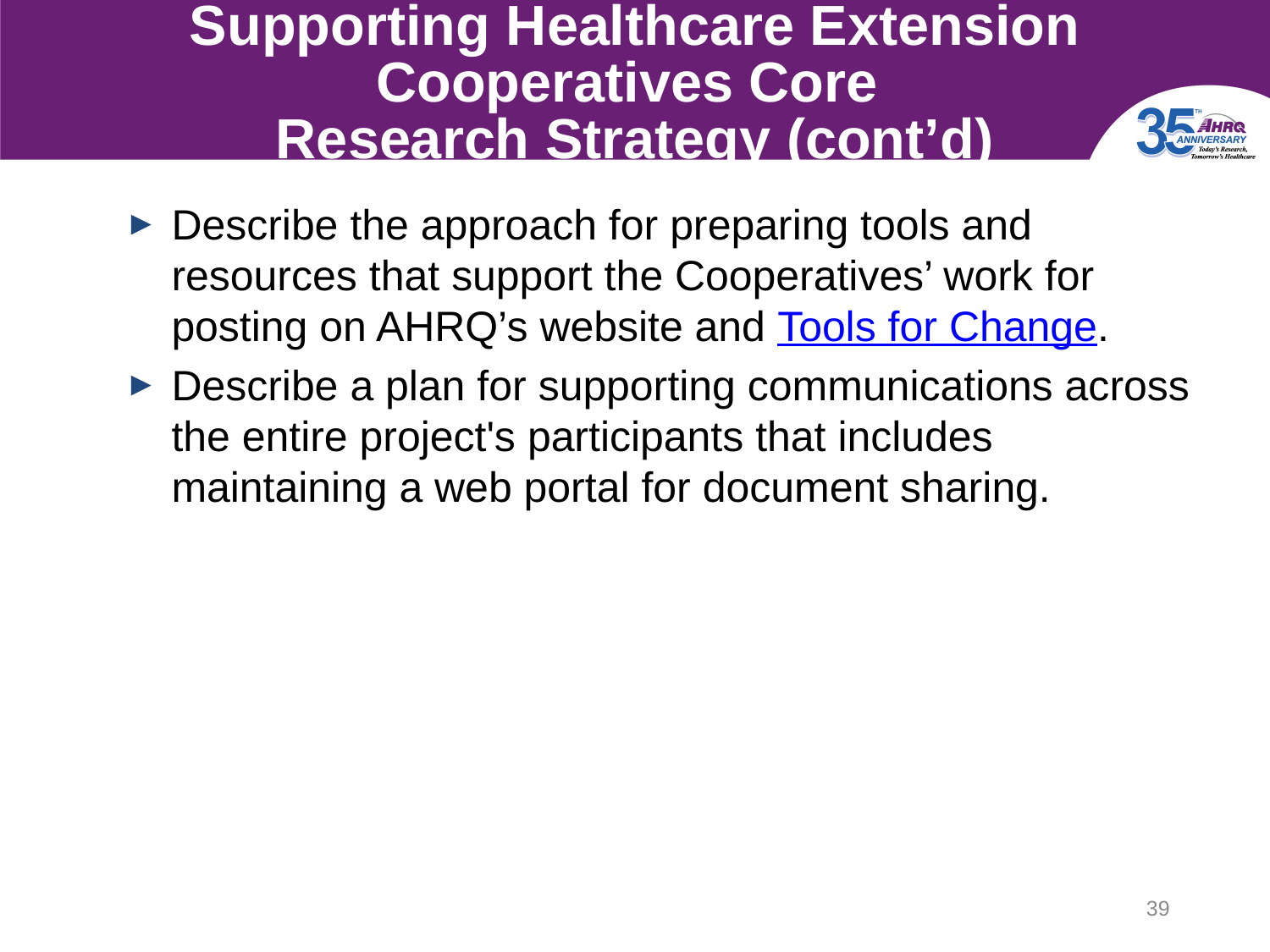

# Supporting Healthcare Extension Cooperatives Core Research Strategy (cont’d)
Describe the approach for preparing tools and resources that support the Cooperatives’ work for posting on AHRQ’s website and Tools for Change.
Describe a plan for supporting communications across the entire project's participants that includes maintaining a web portal for document sharing.

39